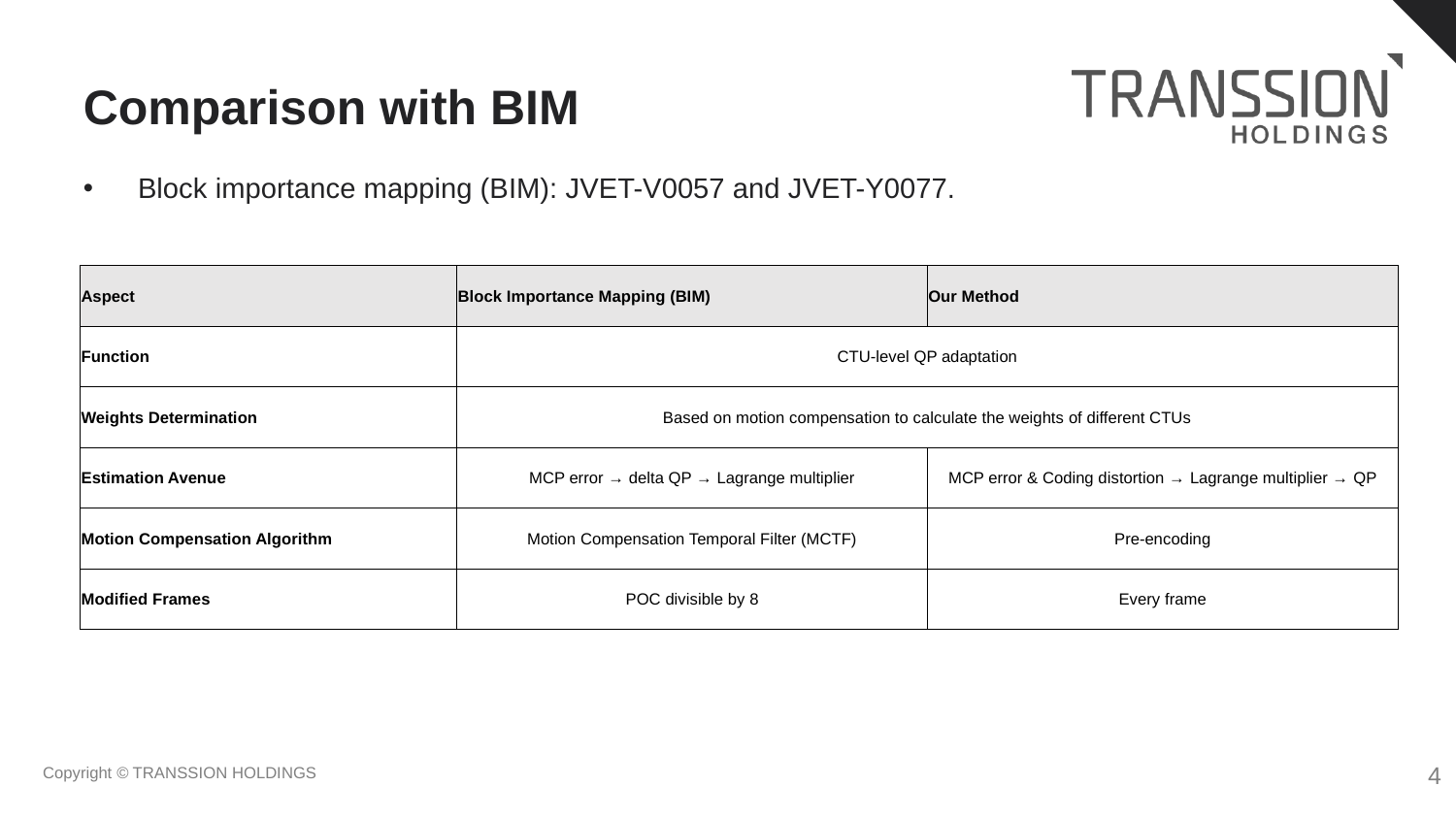

# Comparison with BIM
Block importance mapping (BIM): JVET-V0057 and JVET-Y0077.

| Aspect | Block Importance Mapping (BIM) | Our Method |
| --- | --- | --- |
| Function | CTU-level QP adaptation |  |
| Weights Determination | Based on motion compensation to calculate the weights of different CTUs |  |
| Estimation Avenue | MCP error → delta QP → Lagrange multiplier | MCP error & Coding distortion → Lagrange multiplier → QP |
| Motion Compensation Algorithm | Motion Compensation Temporal Filter (MCTF) | Pre-encoding |
| Modified Frames | POC divisible by 8 | Every frame |
4